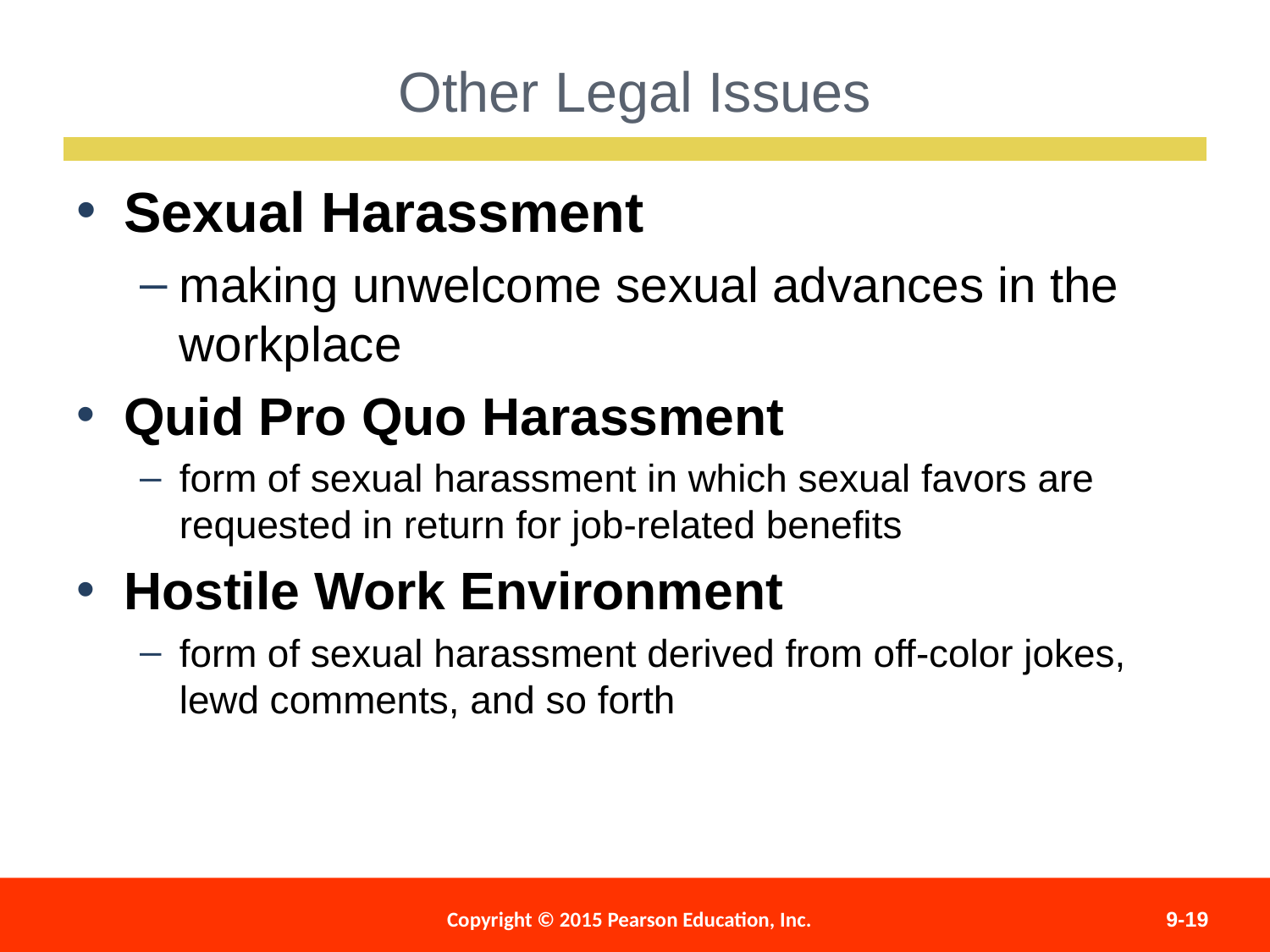

Other Legal Issues
Sexual Harassment
making unwelcome sexual advances in the workplace
Quid Pro Quo Harassment
form of sexual harassment in which sexual favors are requested in return for job-related benefits
Hostile Work Environment
form of sexual harassment derived from off-color jokes, lewd comments, and so forth